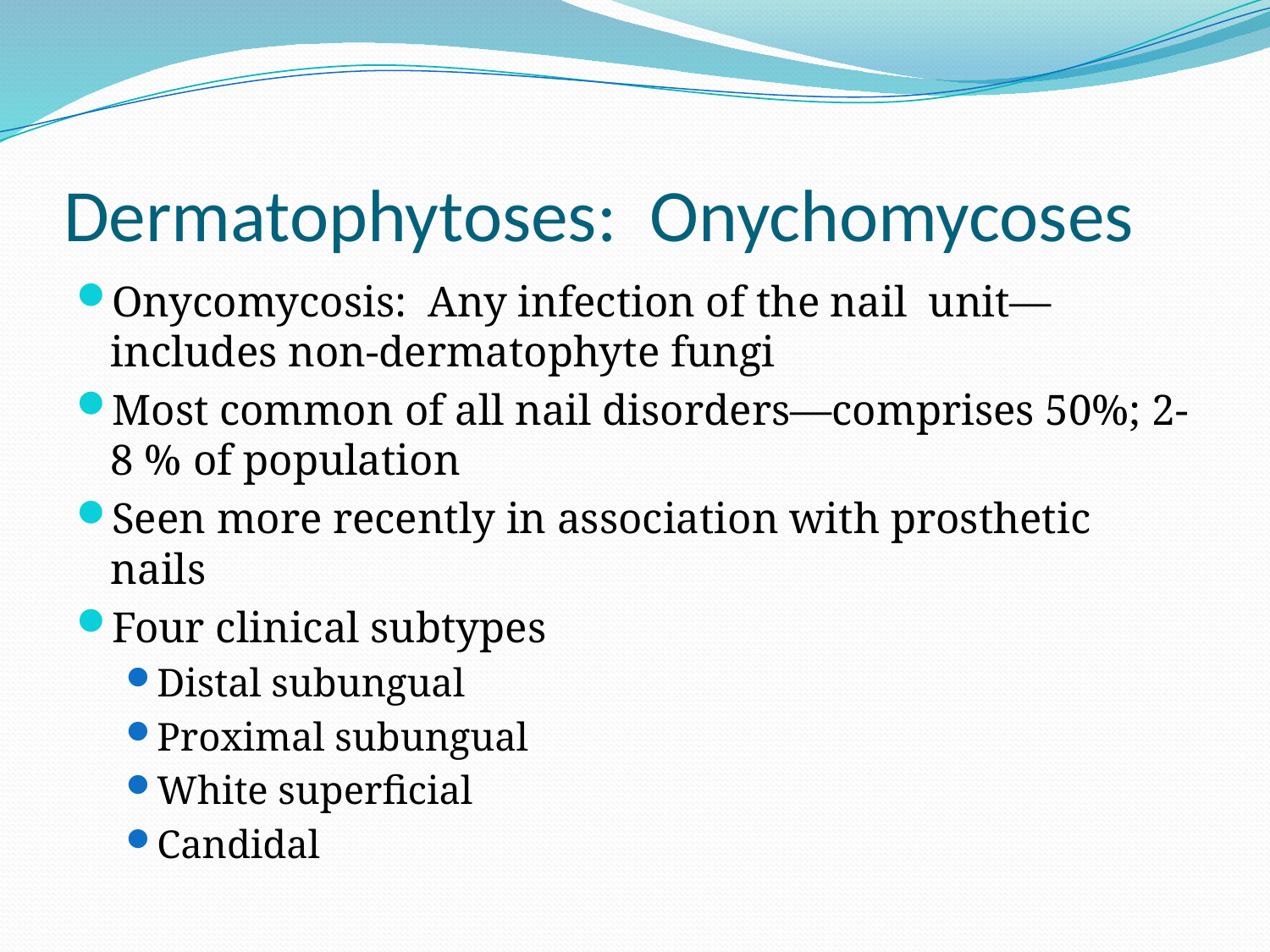

# Dermatophytoses:  Onychomycoses
Onycomycosis:  Any infection of the nail  unit—includes non-dermatophyte fungi
Most common of all nail disorders—comprises 50%; 2-8 % of population
Seen more recently in association with prosthetic nails
Four clinical subtypes
Distal subungual
Proximal subungual
White superficial
Candidal